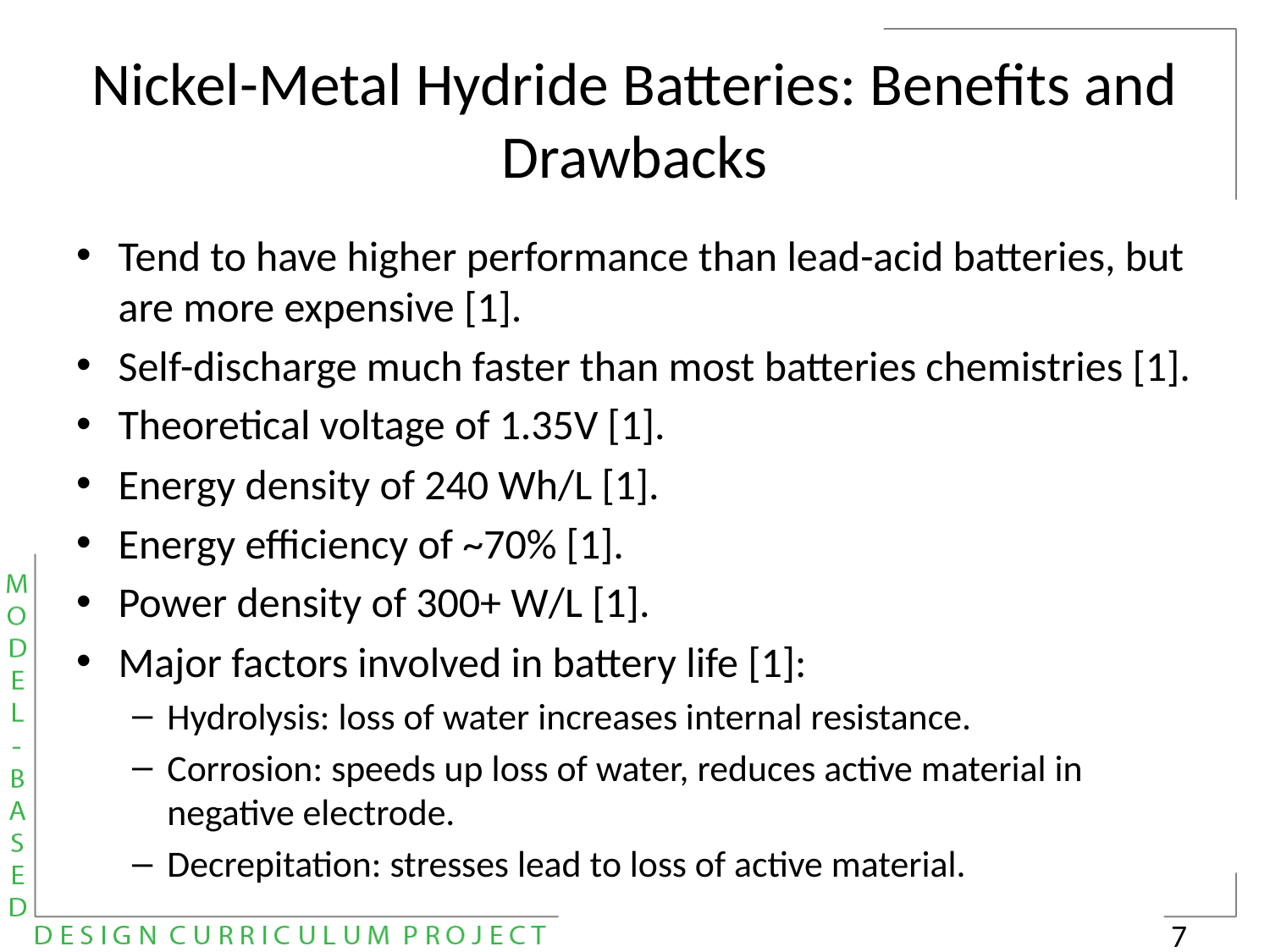

# Nickel-Metal Hydride Batteries: Benefits and Drawbacks
Tend to have higher performance than lead-acid batteries, but are more expensive [1].
Self-discharge much faster than most batteries chemistries [1].
Theoretical voltage of 1.35V [1].
Energy density of 240 Wh/L [1].
Energy efficiency of ~70% [1].
Power density of 300+ W/L [1].
Major factors involved in battery life [1]:
Hydrolysis: loss of water increases internal resistance.
Corrosion: speeds up loss of water, reduces active material in negative electrode.
Decrepitation: stresses lead to loss of active material.